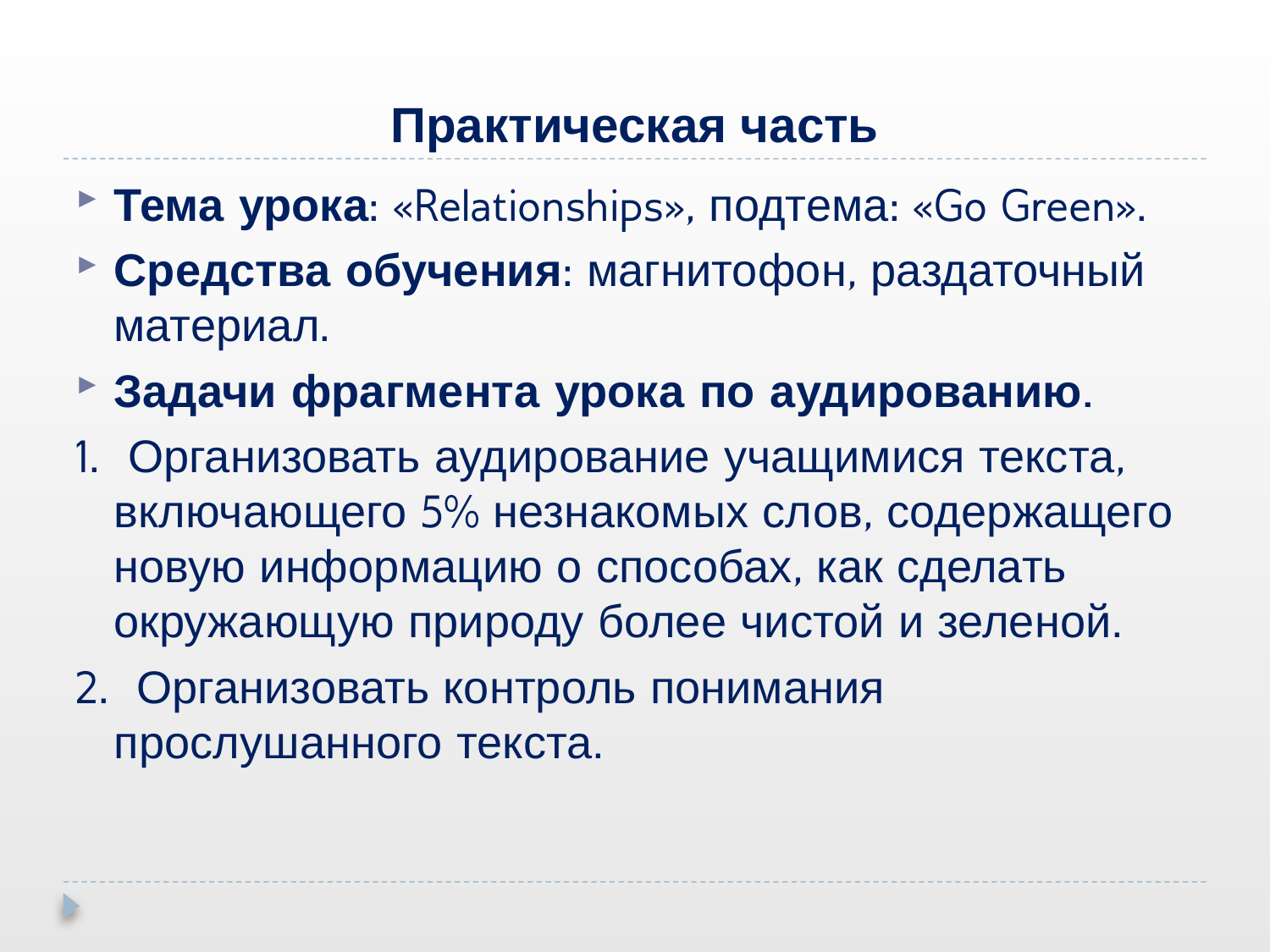

# Практическая часть
Тема урока: «Relationships», подтема: «Go Green».
Средства обучения: магнитофон, раздаточный материал.
Задачи фрагмента урока по аудированию.
1.  Организовать аудирование учащимися текста, включающего 5% незнакомых слов, содержащего новую информацию о способах, как сделать окружающую природу более чистой и зеленой.
2.  Организовать контроль понимания прослушанного текста.